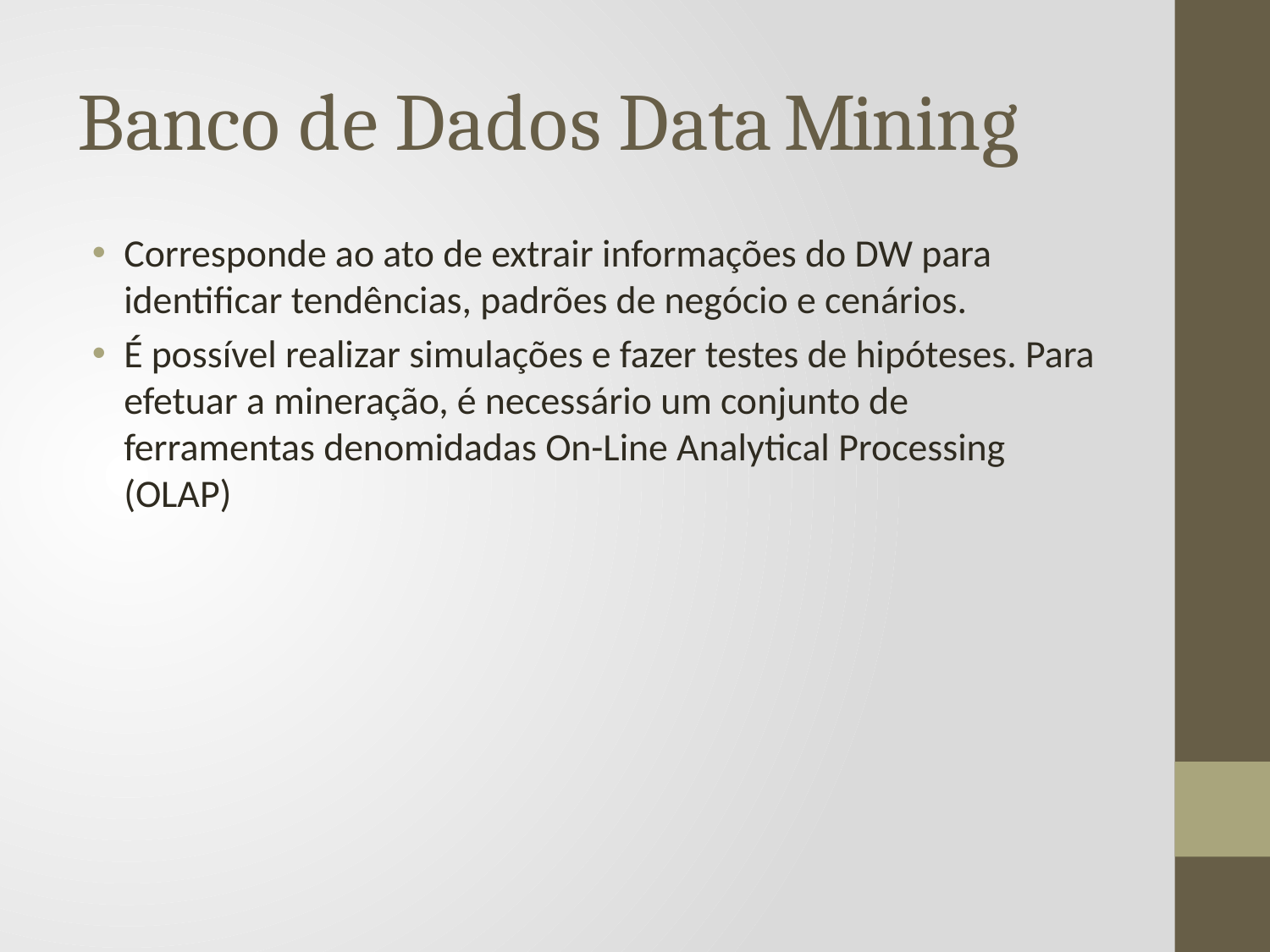

# Banco de Dados Data Mining
Corresponde ao ato de extrair informações do DW para identificar tendências, padrões de negócio e cenários.
É possível realizar simulações e fazer testes de hipóteses. Para efetuar a mineração, é necessário um conjunto de ferramentas denomidadas On-Line Analytical Processing (OLAP)